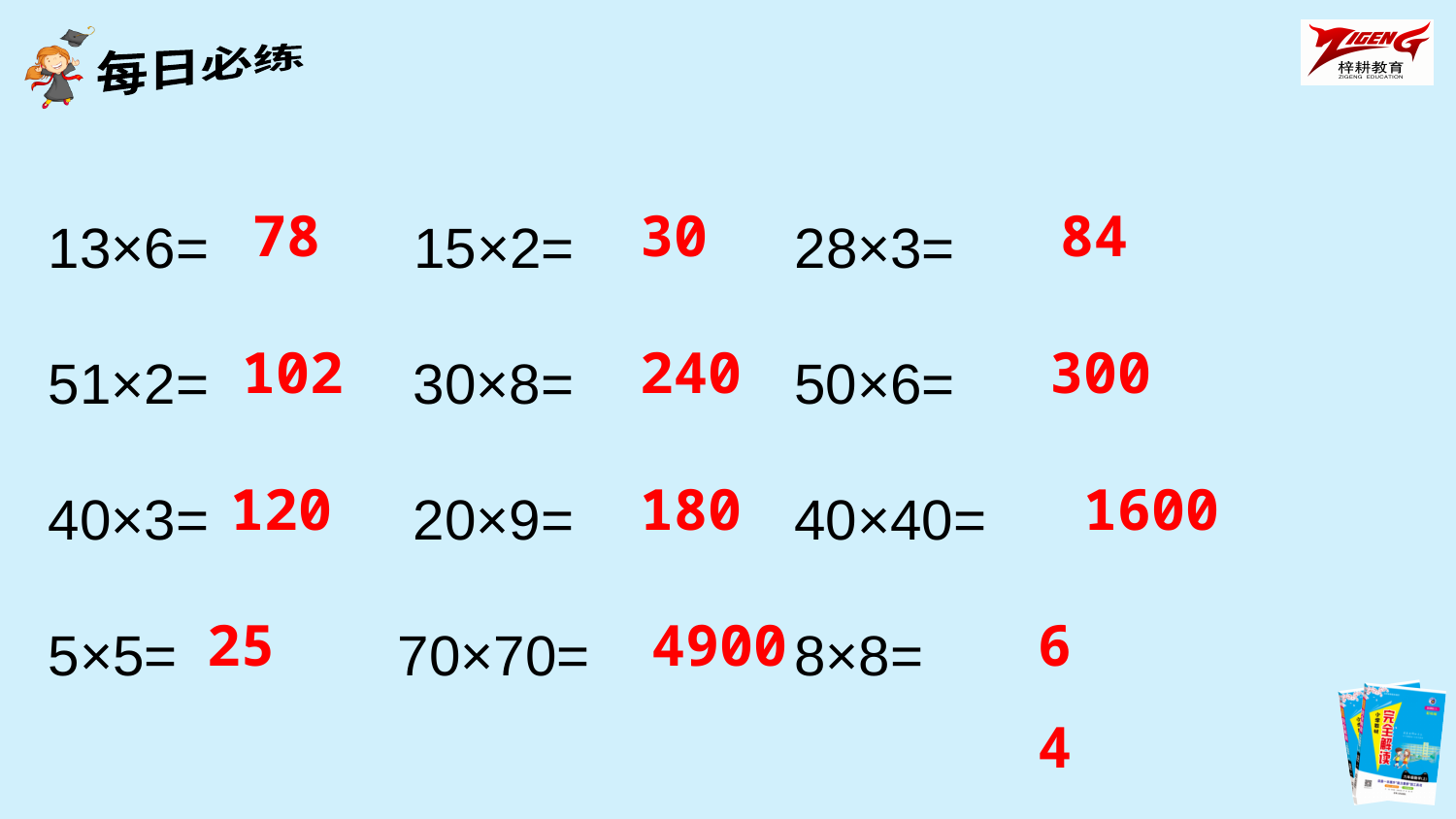

13×6=             15×2=              28×3=
51×2=             30×8=              50×6=
40×3=             20×9=              40×40=
5×5=              70×70=             8×8=
78
30
84
102
240
300
120
180
1600
25
4900
64